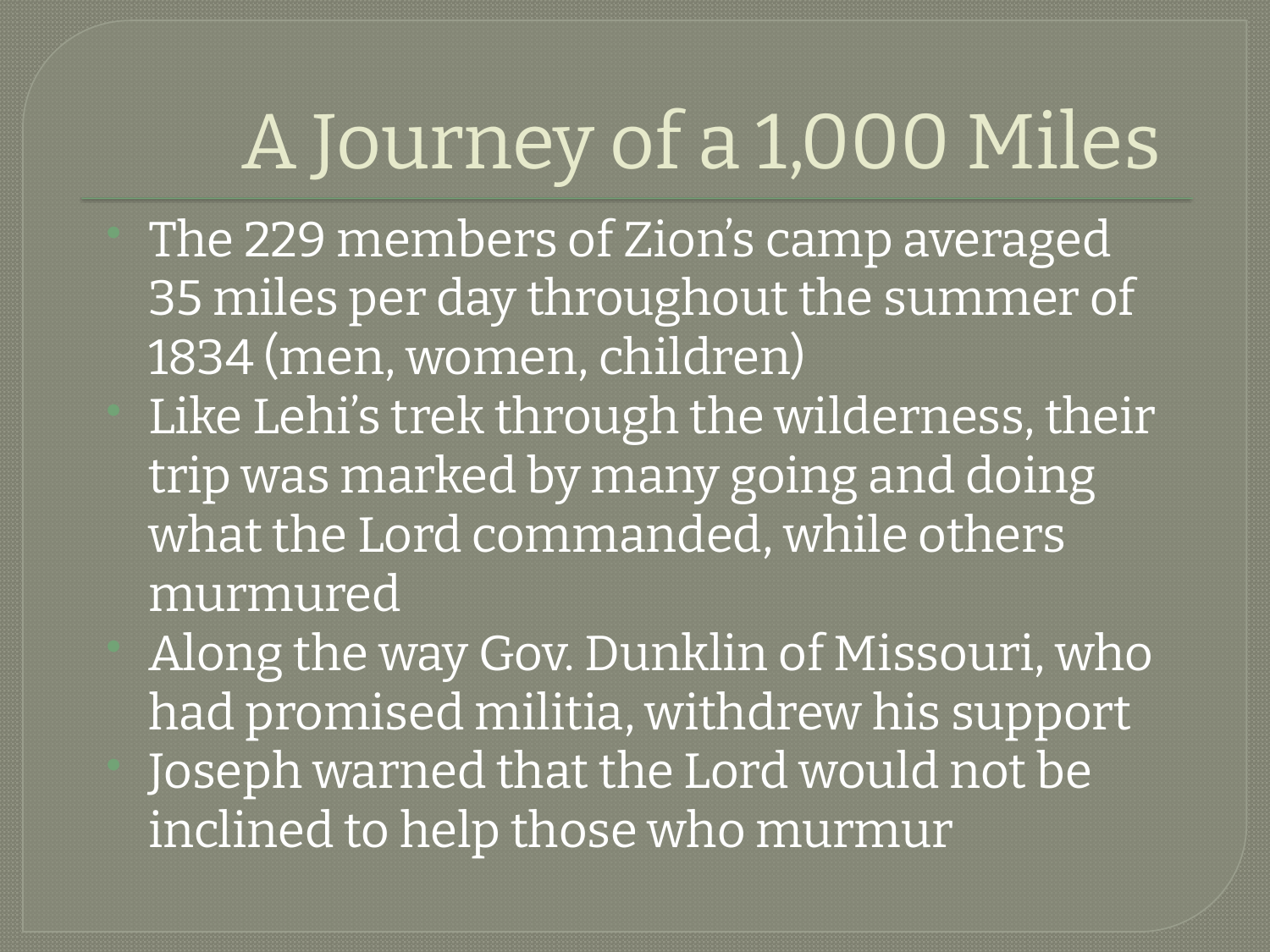

# A Journey of a 1,000 Miles
The 229 members of Zion’s camp averaged 35 miles per day throughout the summer of 1834 (men, women, children)
Like Lehi’s trek through the wilderness, their trip was marked by many going and doing what the Lord commanded, while others murmured
Along the way Gov. Dunklin of Missouri, who had promised militia, withdrew his support
Joseph warned that the Lord would not be inclined to help those who murmur